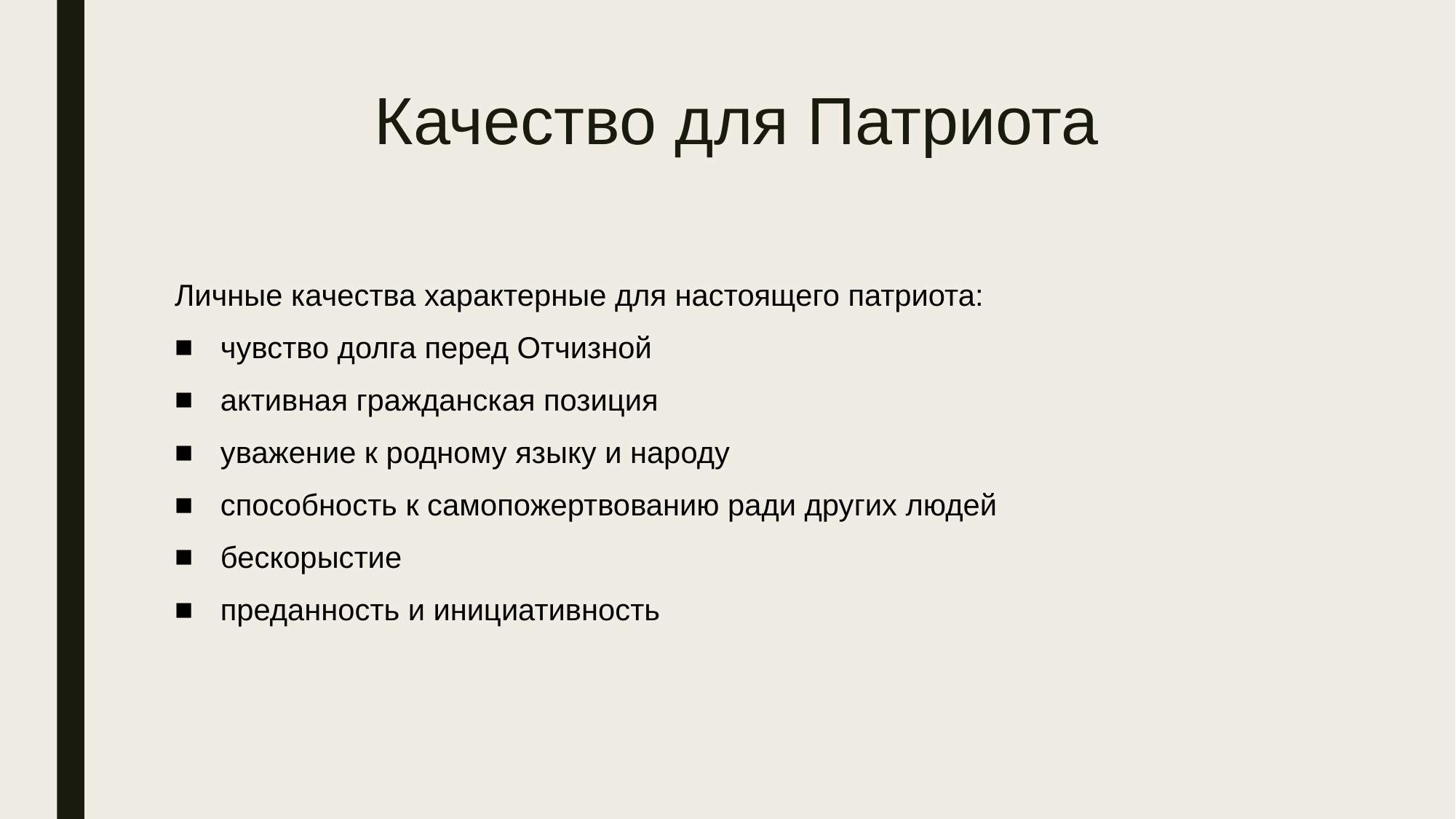

# Качество для Патриота
Личные качества характерные для настоящего патриота:
чувство долга перед Отчизной
активная гражданская позиция
уважение к родному языку и народу
способность к самопожертвованию ради других людей
бескорыстие
преданность и инициативность